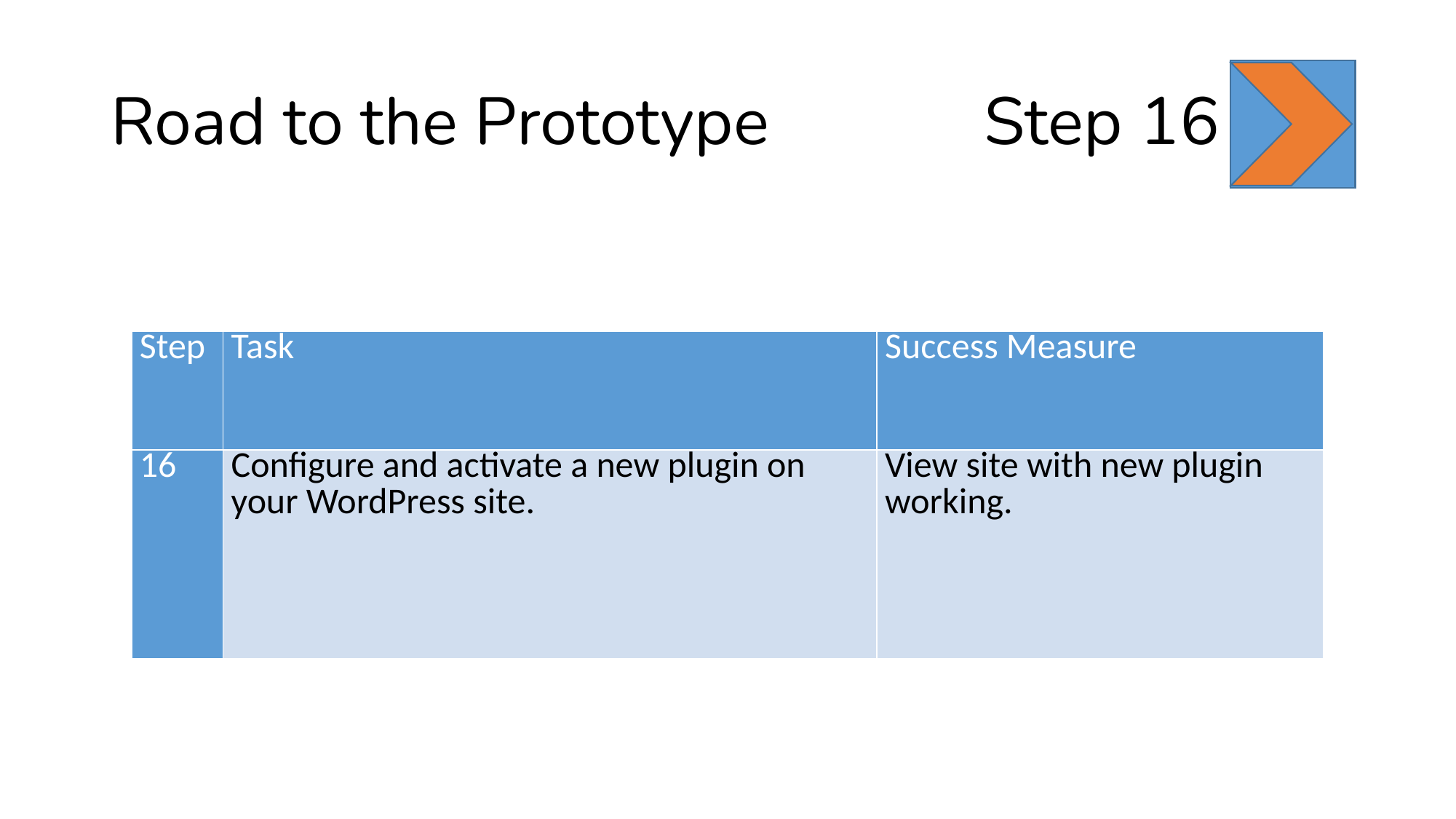

# Road to the Prototype		Step 16

| Step | Task | Success Measure |
| --- | --- | --- |
| 16 | Configure and activate a new plugin on your WordPress site. | View site with new plugin working. |